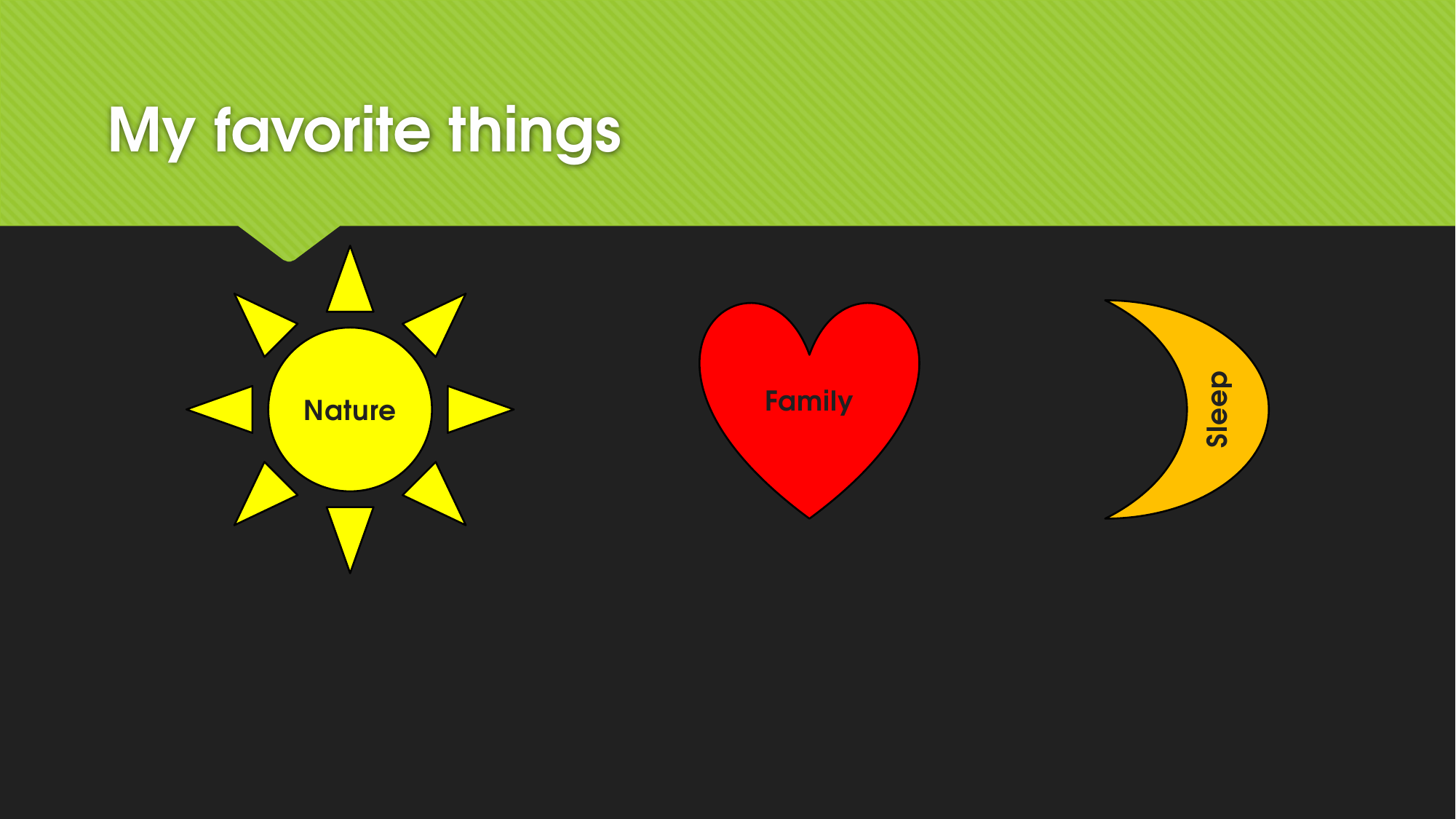

# My favorite things
Nature
Family
Sleep